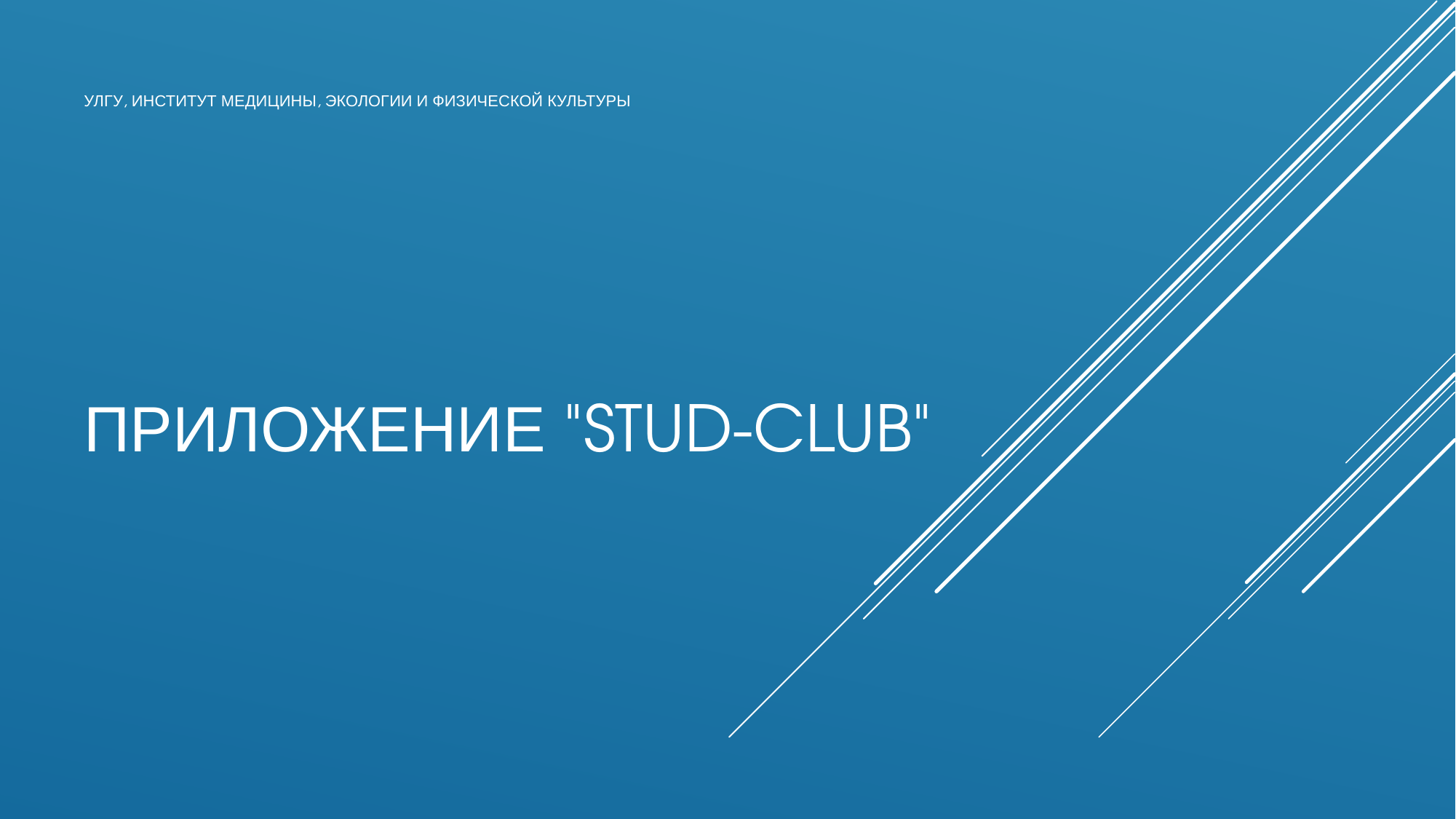

# УЛГУ, ИНСТИТУТ МЕДИЦИНЫ, ЭКОЛОГИИ И ФИЗИЧЕСКОЙ КУЛЬТУРЫ Приложение "STUD-CLUB"